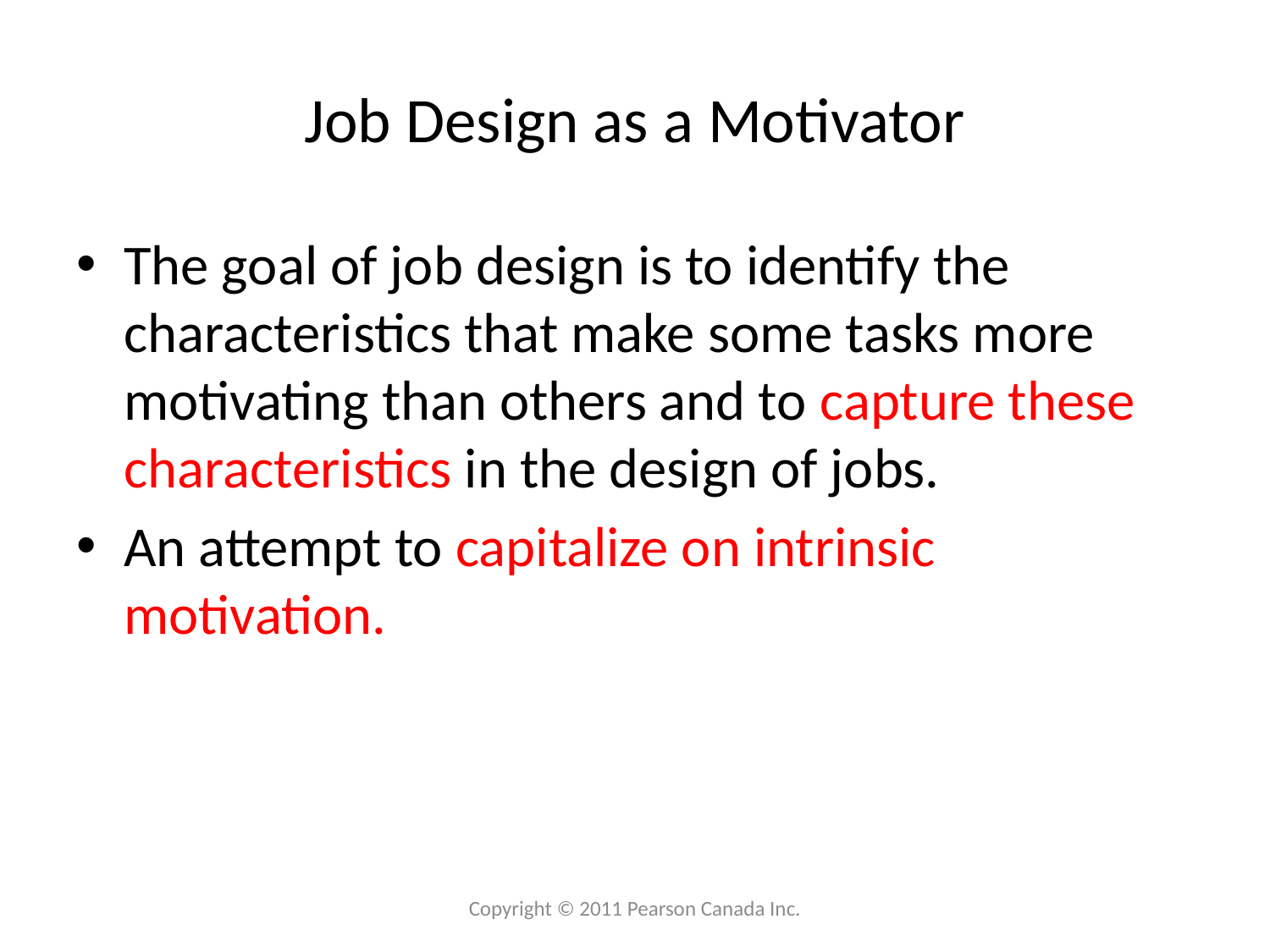

# Job Design as a Motivator
The goal of job design is to identify the characteristics that make some tasks more motivating than others and to capture these characteristics in the design of jobs.
An attempt to capitalize on intrinsic motivation.
Copyright © 2011 Pearson Canada Inc.